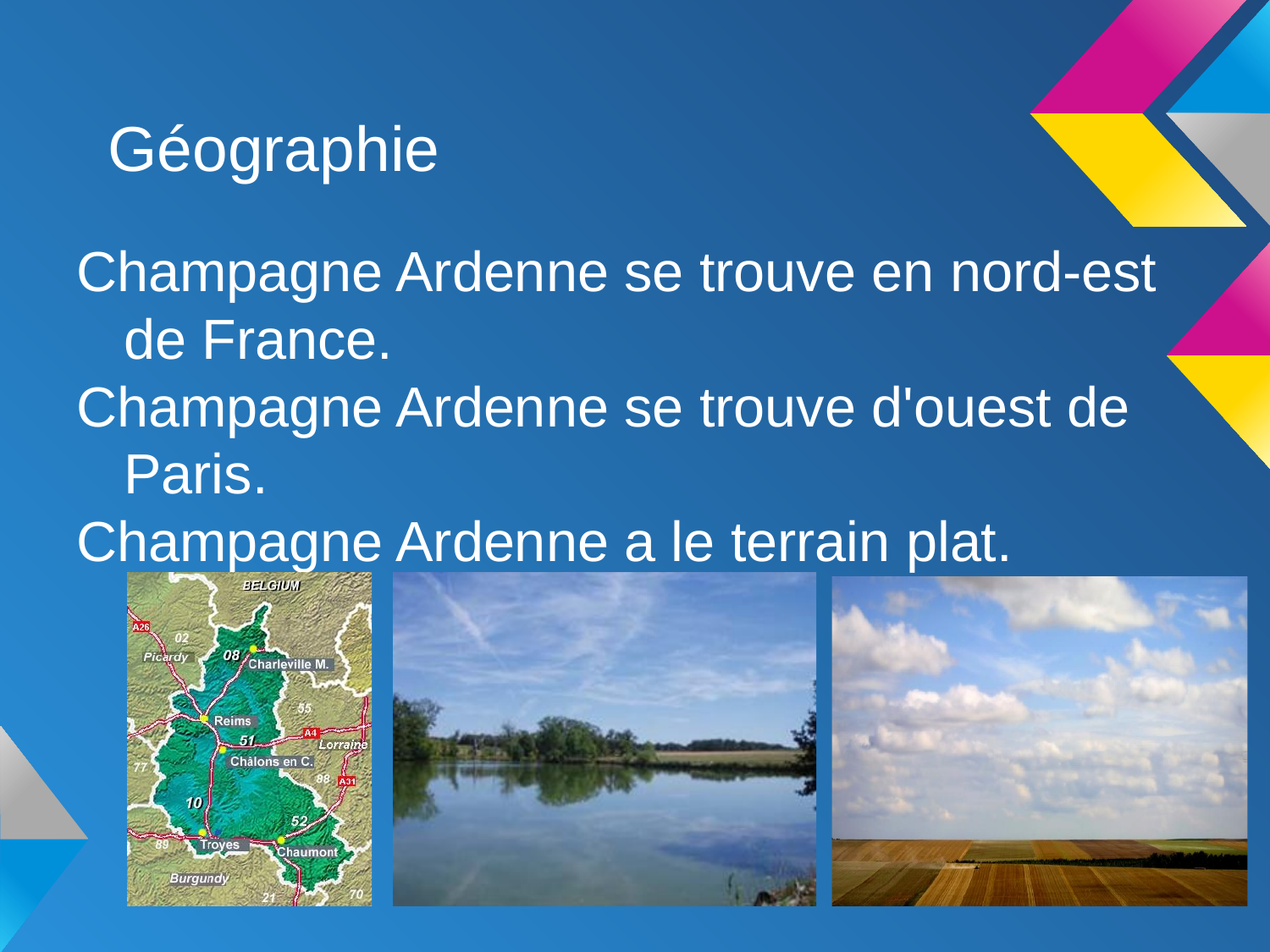

# Géographie
Champagne Ardenne se trouve en nord-est de France.
Champagne Ardenne se trouve d'ouest de Paris.
Champagne Ardenne a le terrain plat.